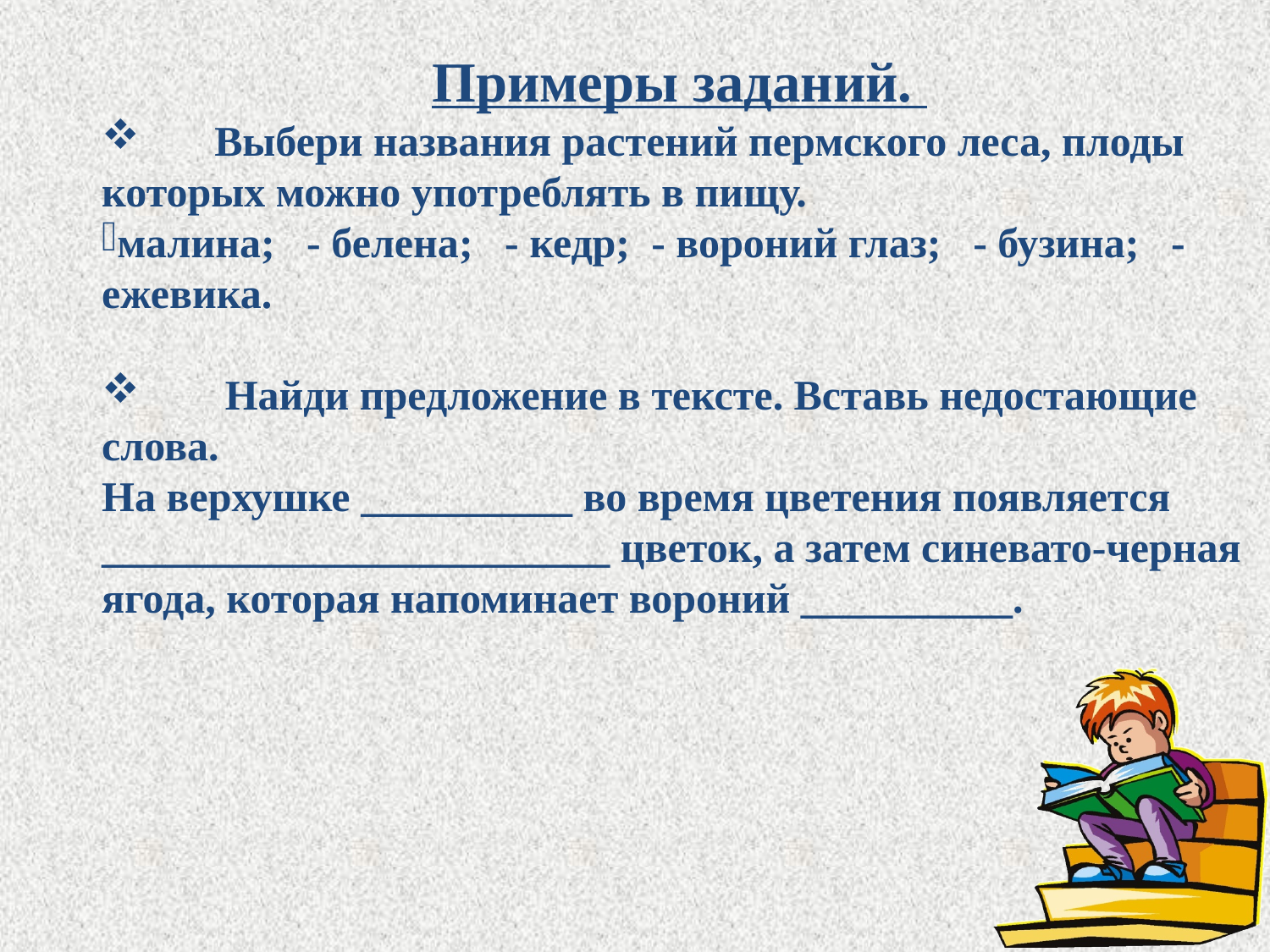

Примеры заданий.
       Выбери названия растений пермского леса, плоды которых можно употреблять в пищу.
малина;   - белена;   - кедр;  - вороний глаз;   - бузина;   - ежевика.

        Найди предложение в тексте. Вставь недостающие слова.
На верхушке __________ во время цветения появляется ________________________ цветок, а затем синевато-черная ягода, которая напоминает вороний __________.